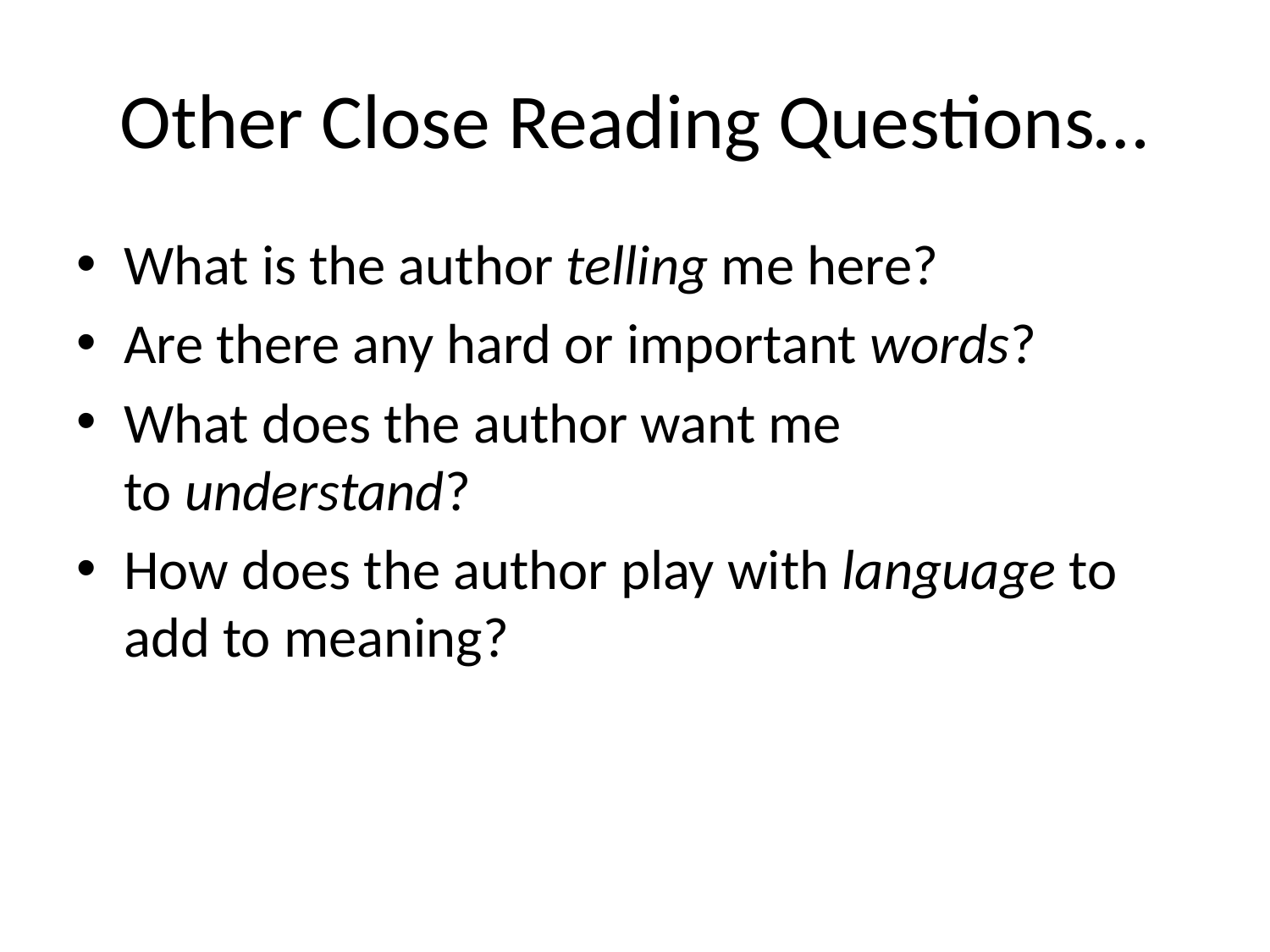

# Other Close Reading Questions…
What is the author telling me here?
Are there any hard or important words?
What does the author want me to understand?
How does the author play with language to add to meaning?